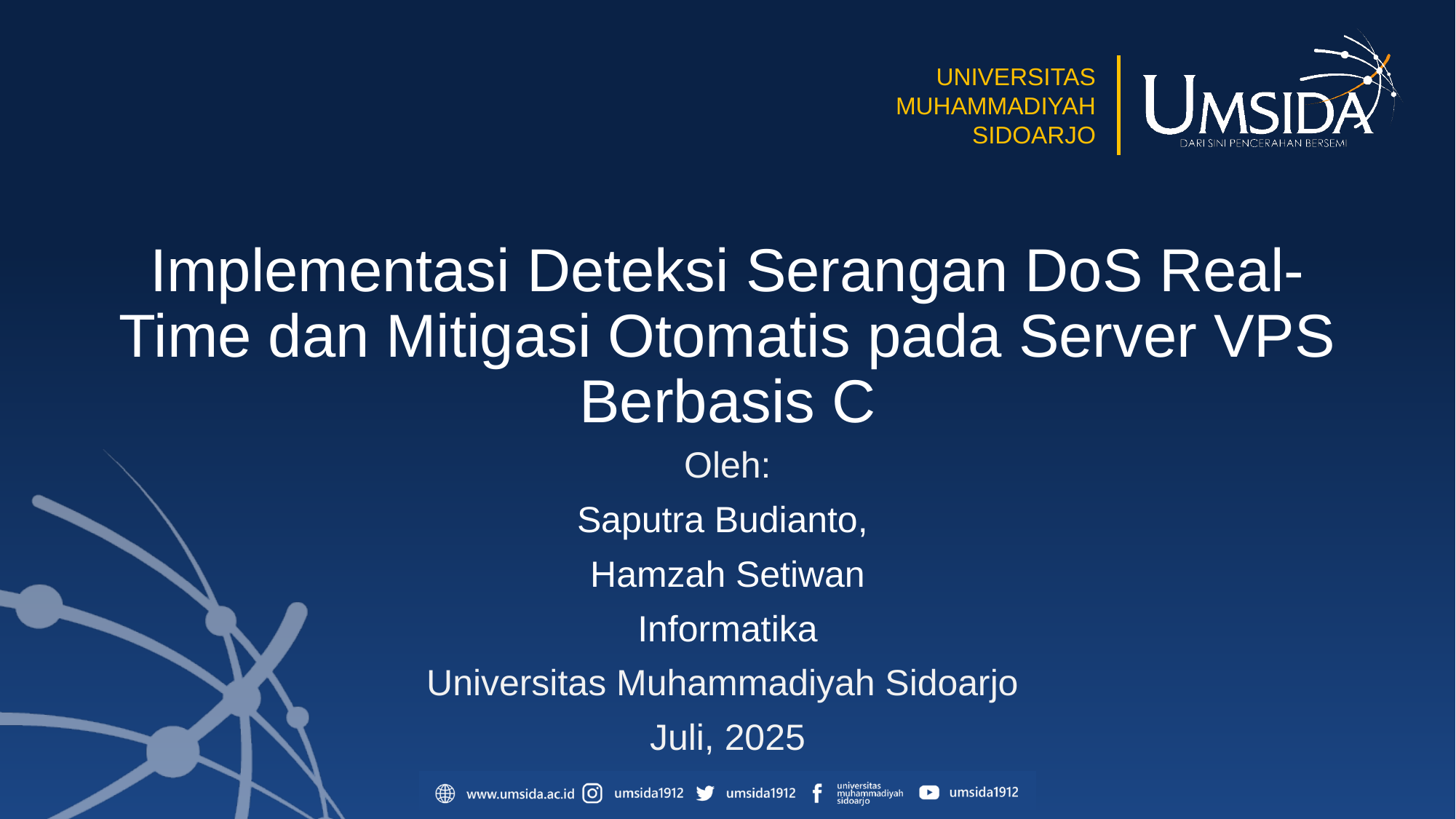

# Implementasi Deteksi Serangan DoS Real-Time dan Mitigasi Otomatis pada Server VPS Berbasis C
Oleh:
Saputra Budianto,
Hamzah Setiwan
Informatika
Universitas Muhammadiyah Sidoarjo
Juli, 2025